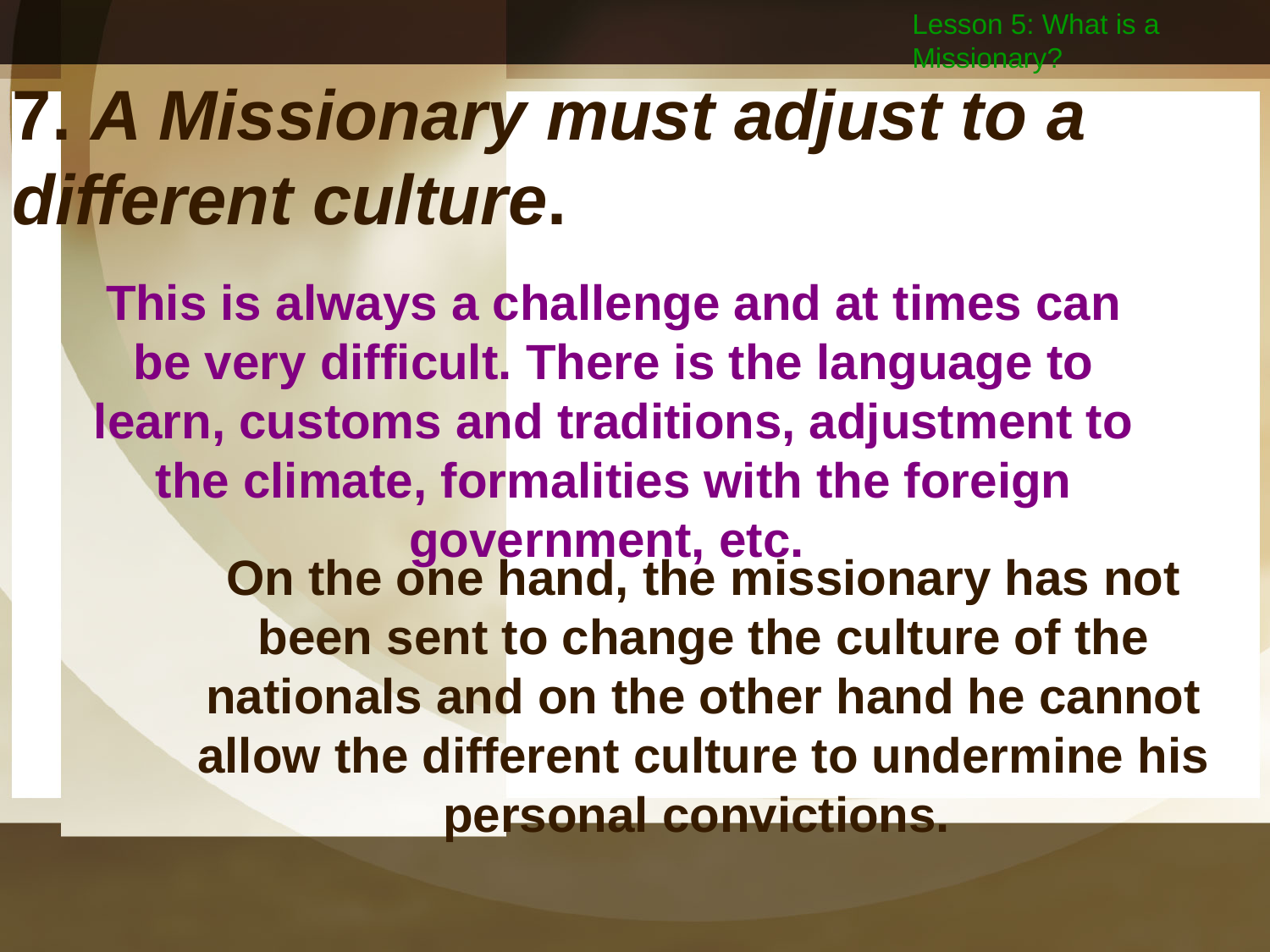

Lesson 5: What is a Missionary?
7. A Missionary must adjust to a different culture.
This is always a challenge and at times can be very difficult. There is the language to learn, customs and traditions, adjustment to the climate, formalities with the foreign government, etc.
On the one hand, the missionary has not been sent to change the culture of the nationals and on the other hand he cannot allow the different culture to undermine his personal convictions.